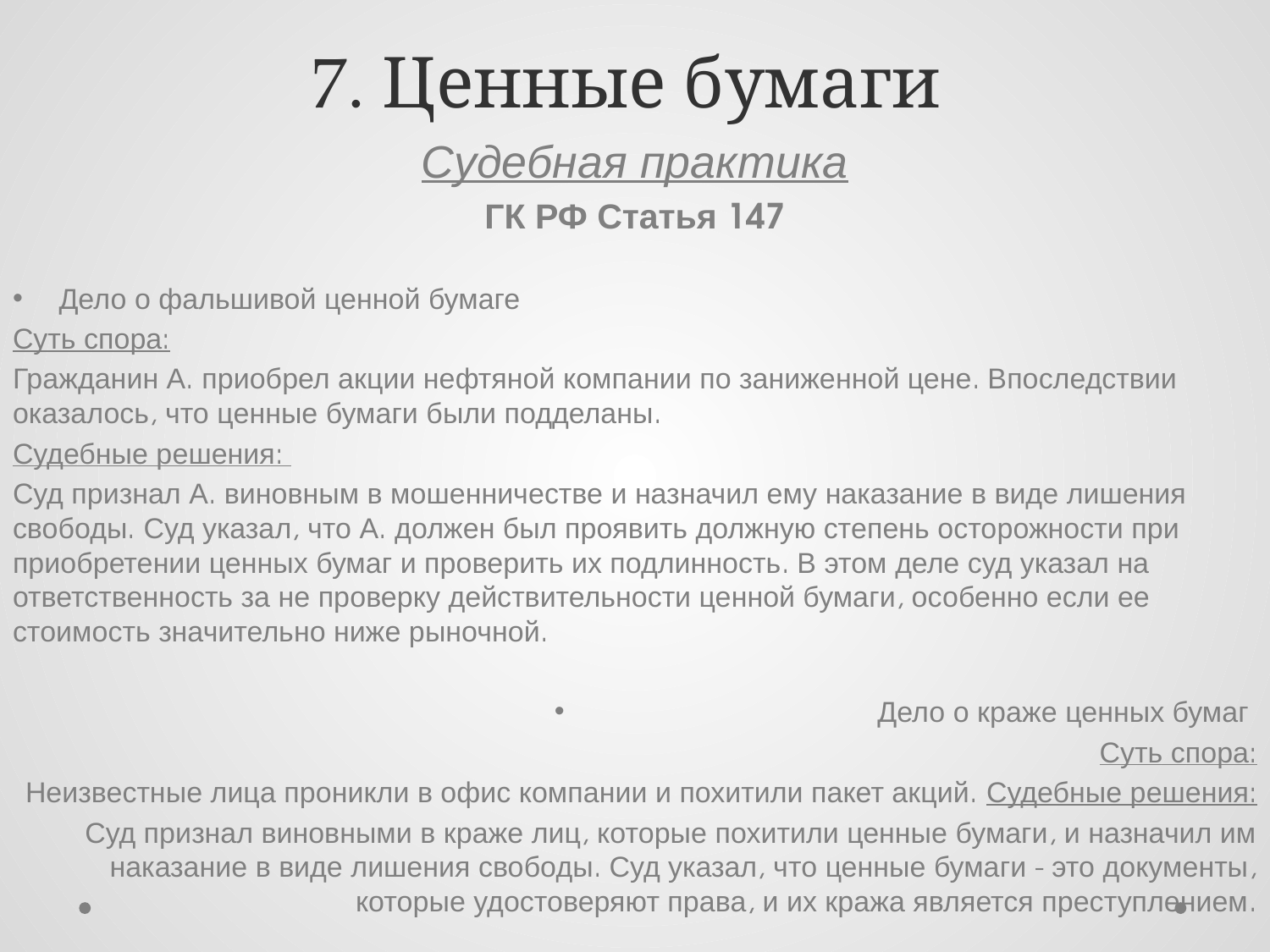

# 7. Ценные бумаги
Судебная практика
ГК РФ Статья 147

Дело о фальшивой ценной бумаге
Суть спора:
Гражданин А. приобрел акции нефтяной компании по заниженной цене. Впоследствии оказалось, что ценные бумаги были подделаны.
Судебные решения:
Суд признал А. виновным в мошенничестве и назначил ему наказание в виде лишения свободы. Суд указал, что А. должен был проявить должную степень осторожности при приобретении ценных бумаг и проверить их подлинность. В этом деле суд указал на ответственность за не проверку действительности ценной бумаги, особенно если ее стоимость значительно ниже рыночной.

Дело о краже ценных бумаг
Суть спора:
Неизвестные лица проникли в офис компании и похитили пакет акций. Судебные решения:
Суд признал виновными в краже лиц, которые похитили ценные бумаги, и назначил им наказание в виде лишения свободы. Суд указал, что ценные бумаги - это документы, которые удостоверяют права, и их кража является преступлением.